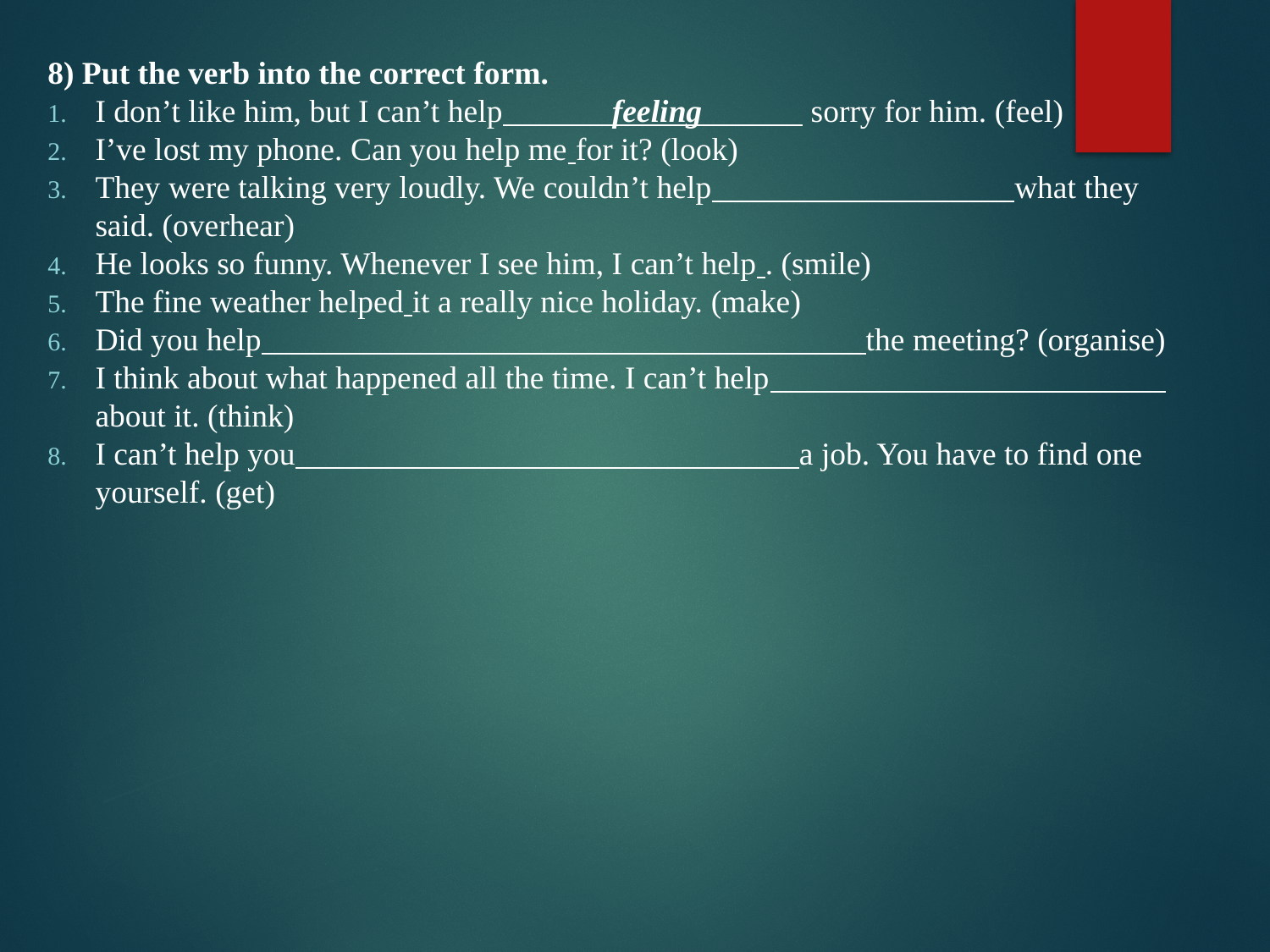

8) Put the verb into the correct form.
I don’t like him, but I can’t help               feeling               sorry for him. (feel)
I’ve lost my phone. Can you help me for it? (look)
They were talking very loudly. We couldn’t help                                          what they said. (overhear)
He looks so funny. Whenever I see him, I can’t help . (smile)
The fine weather helped it a really nice holiday. (make)
Did you help                                                                                    the meeting? (organise)
I think about what happened all the time. I can’t help                                                        about it. (think)
I can’t help you                                                                      a job. You have to find one yourself. (get)